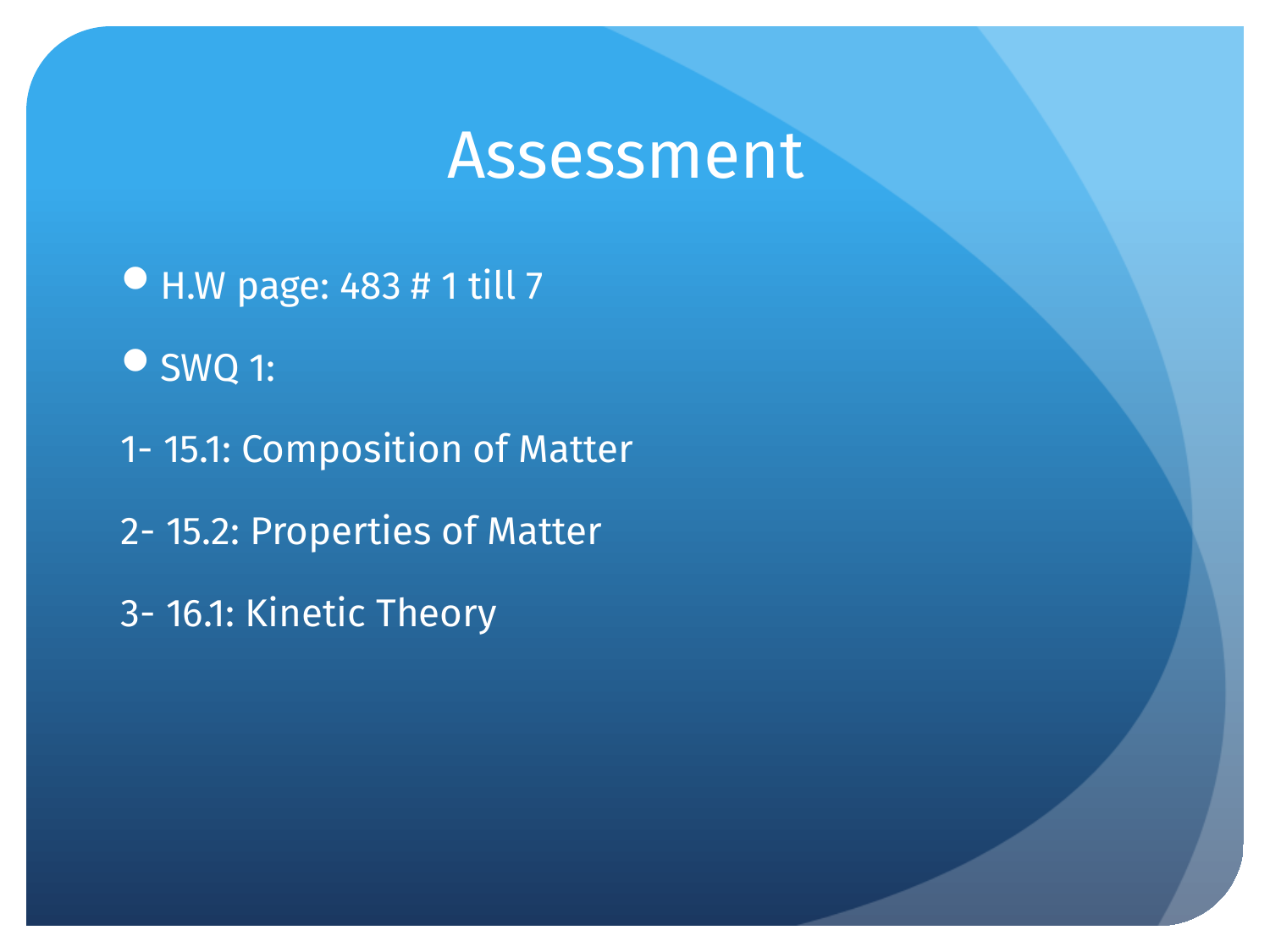

# Assessment
H.W page: 483 # 1 till 7
SWQ 1:
1- 15.1: Composition of Matter
2- 15.2: Properties of Matter
3- 16.1: Kinetic Theory